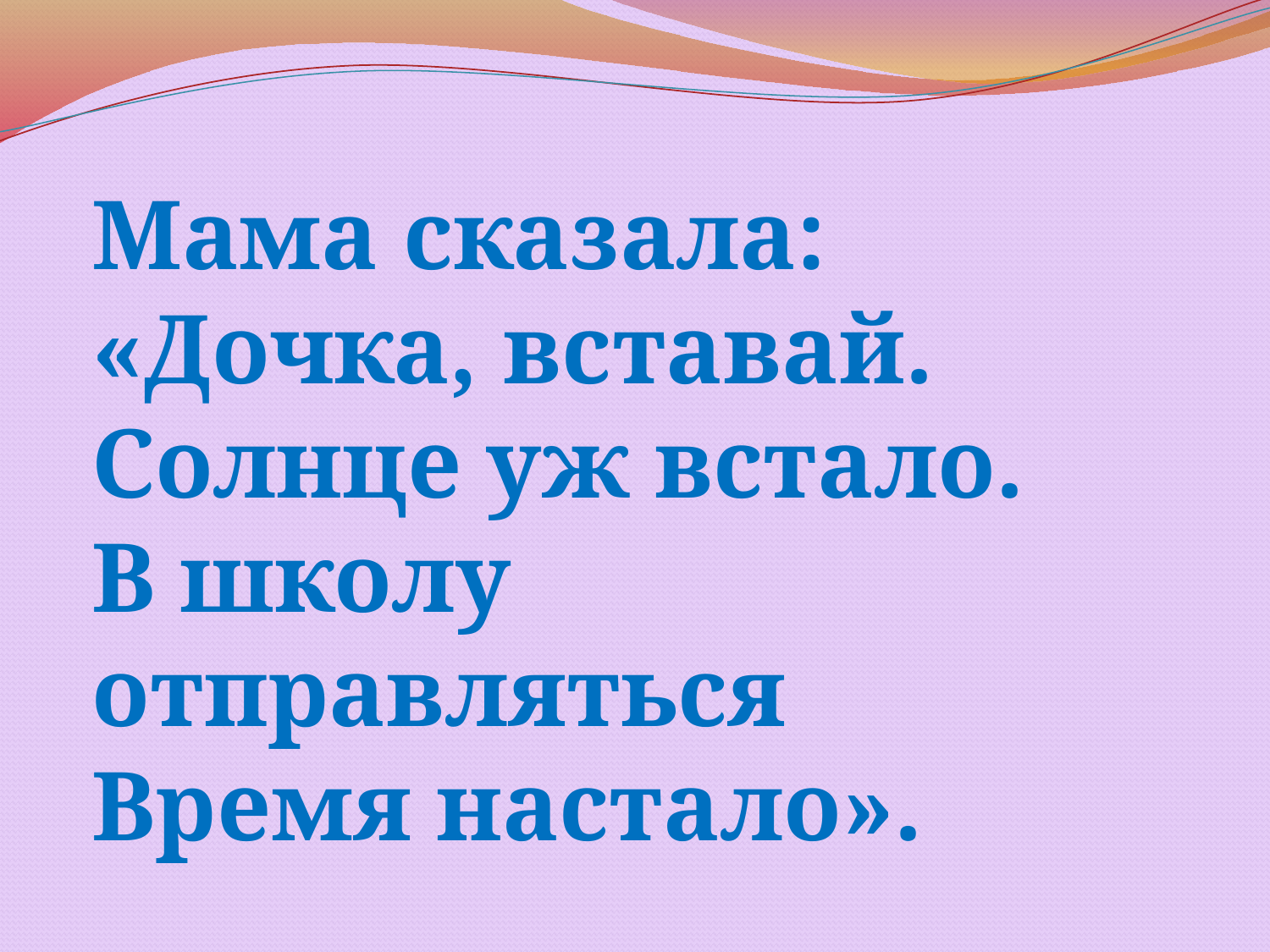

Мама сказала:
«Дочка, вставай.
Солнце уж встало.
В школу отправляться
Время настало».